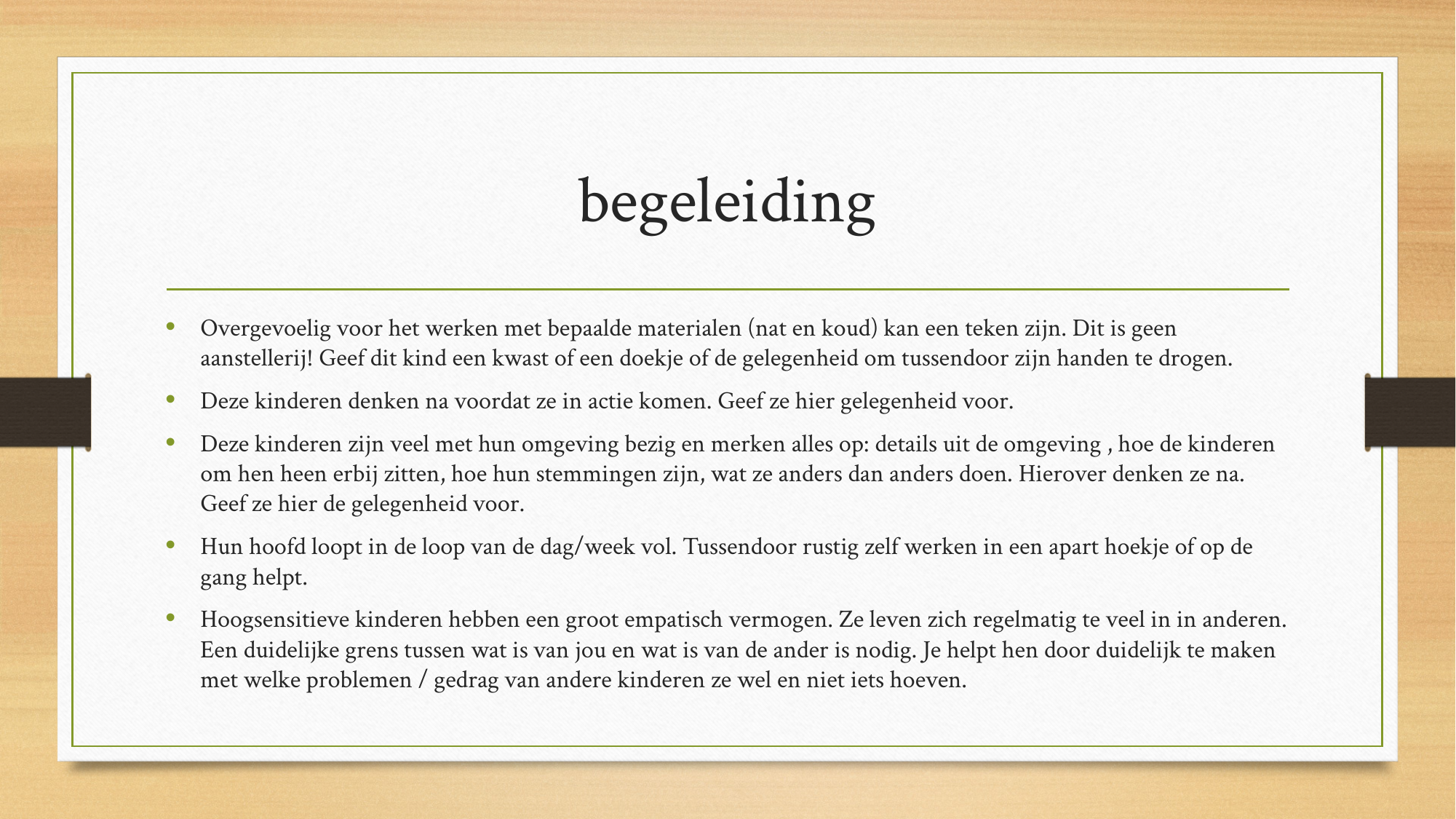

# begeleiding
Overgevoelig voor het werken met bepaalde materialen (nat en koud) kan een teken zijn. Dit is geen aanstellerij! Geef dit kind een kwast of een doekje of de gelegenheid om tussendoor zijn handen te drogen.
Deze kinderen denken na voordat ze in actie komen. Geef ze hier gelegenheid voor.
Deze kinderen zijn veel met hun omgeving bezig en merken alles op: details uit de omgeving , hoe de kinderen om hen heen erbij zitten, hoe hun stemmingen zijn, wat ze anders dan anders doen. Hierover denken ze na. Geef ze hier de gelegenheid voor.
Hun hoofd loopt in de loop van de dag/week vol. Tussendoor rustig zelf werken in een apart hoekje of op de gang helpt.
Hoogsensitieve kinderen hebben een groot empatisch vermogen. Ze leven zich regelmatig te veel in in anderen. Een duidelijke grens tussen wat is van jou en wat is van de ander is nodig. Je helpt hen door duidelijk te maken met welke problemen / gedrag van andere kinderen ze wel en niet iets hoeven.